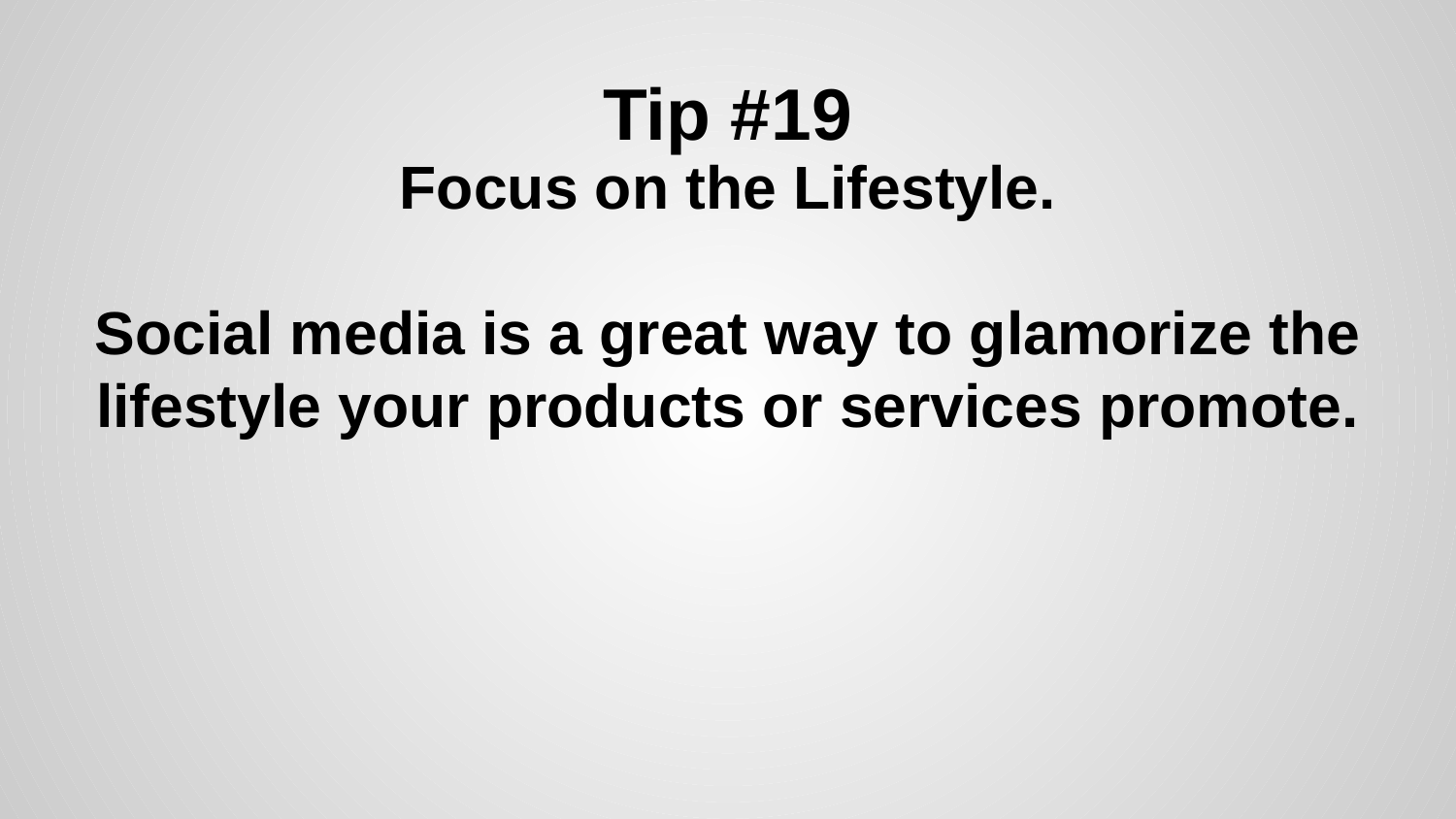

# Tip #19

Focus on the Lifestyle.

Social media is a great way to glamorize the lifestyle your products or services promote.